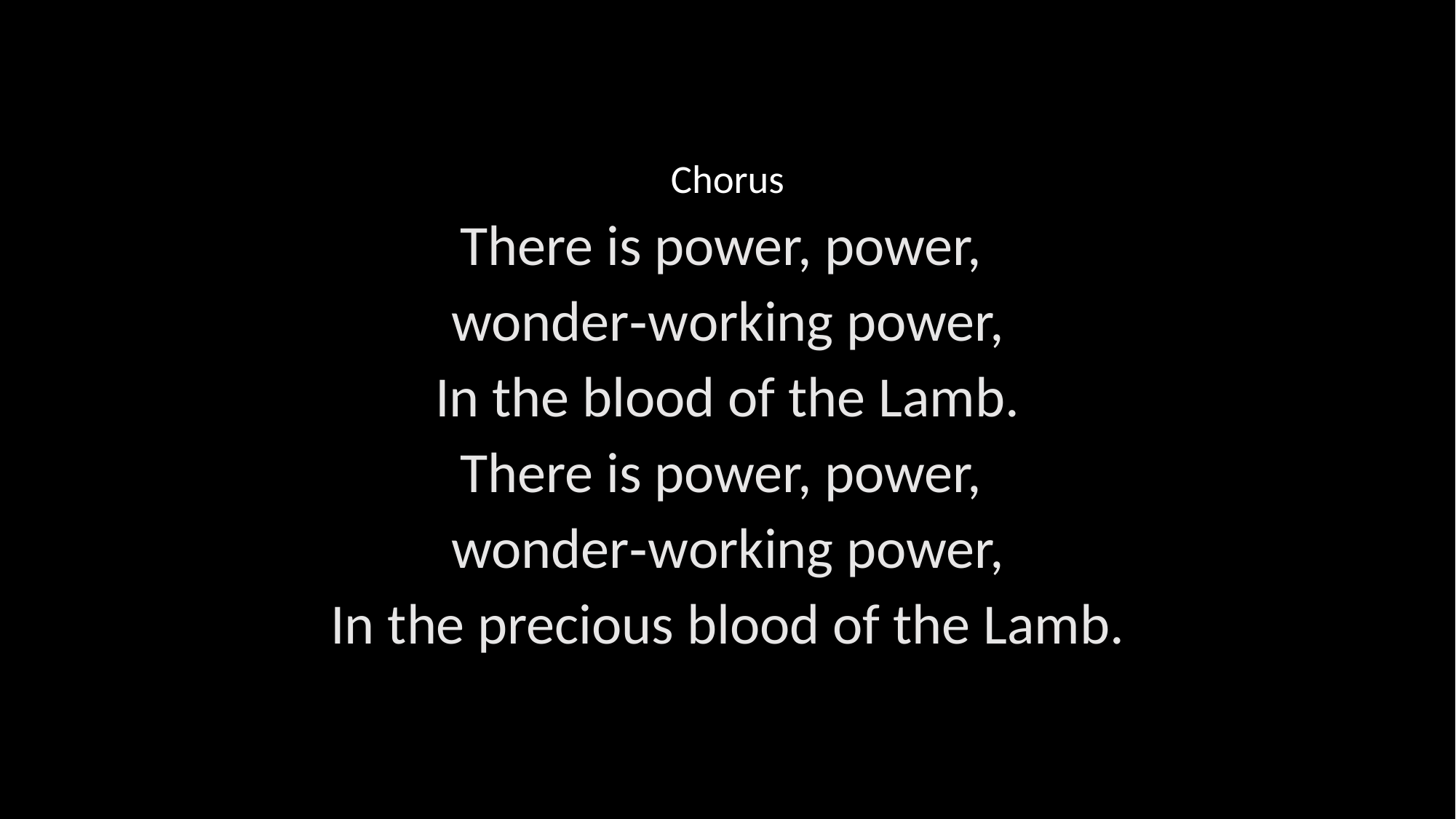

Chorus
There is power, power,
wonder‑working power,
In the blood of the Lamb.
There is power, power,
wonder‑working power,
In the precious blood of the Lamb.